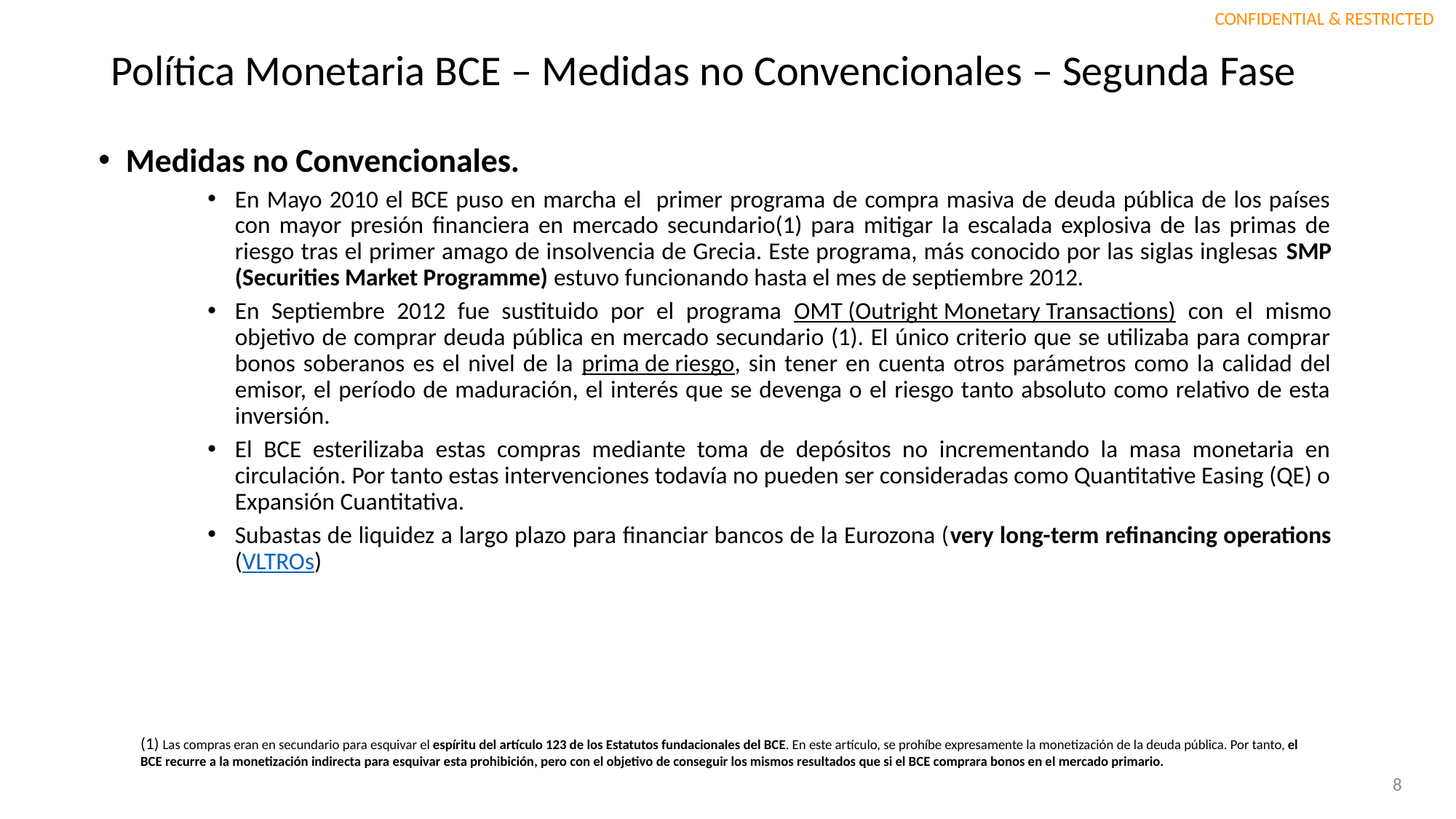

# Política Monetaria BCE – Medidas no Convencionales – Segunda Fase
Medidas no Convencionales.
En Mayo 2010 el BCE puso en marcha el  primer programa de compra masiva de deuda pública de los países con mayor presión financiera en mercado secundario(1) para mitigar la escalada explosiva de las primas de riesgo tras el primer amago de insolvencia de Grecia. Este programa, más conocido por las siglas inglesas SMP (Securities Market Programme) estuvo funcionando hasta el mes de septiembre 2012.
En Septiembre 2012 fue sustituido por el programa OMT (Outright Monetary Transactions) con el mismo objetivo de comprar deuda pública en mercado secundario (1). El único criterio que se utilizaba para comprar bonos soberanos es el nivel de la prima de riesgo, sin tener en cuenta otros parámetros como la calidad del emisor, el período de maduración, el interés que se devenga o el riesgo tanto absoluto como relativo de esta inversión.
El BCE esterilizaba estas compras mediante toma de depósitos no incrementando la masa monetaria en circulación. Por tanto estas intervenciones todavía no pueden ser consideradas como Quantitative Easing (QE) o Expansión Cuantitativa.
Subastas de liquidez a largo plazo para financiar bancos de la Eurozona (very long-term refinancing operations (VLTROs)

(1) Las compras eran en secundario para esquivar el espíritu del artículo 123 de los Estatutos fundacionales del BCE. En este artículo, se prohíbe expresamente la monetización de la deuda pública. Por tanto, el BCE recurre a la monetización indirecta para esquivar esta prohibición, pero con el objetivo de conseguir los mismos resultados que si el BCE comprara bonos en el mercado primario.
8